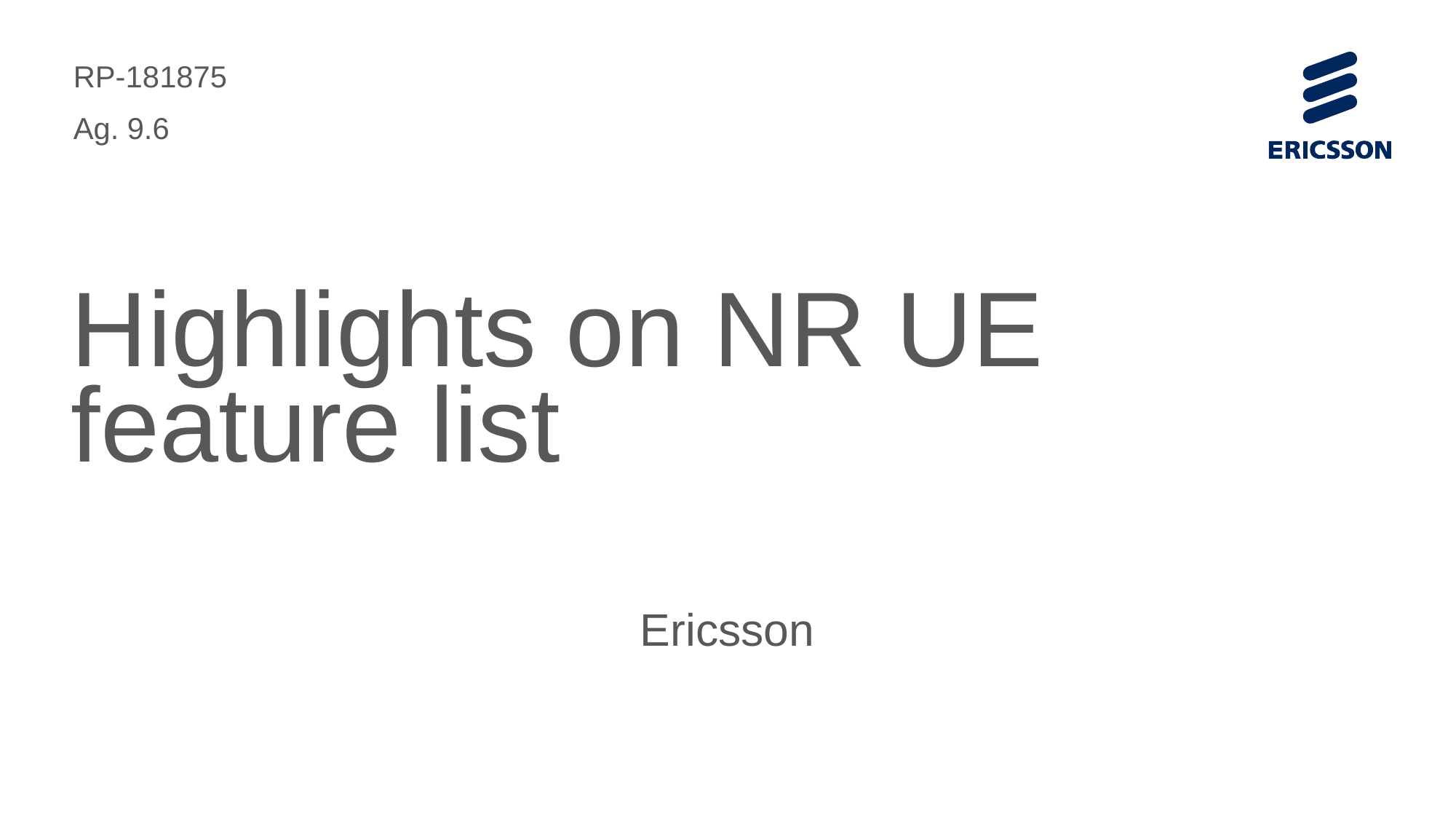

RP-181875
Ag. 9.6
# Highlights on NR UE feature list
Ericsson